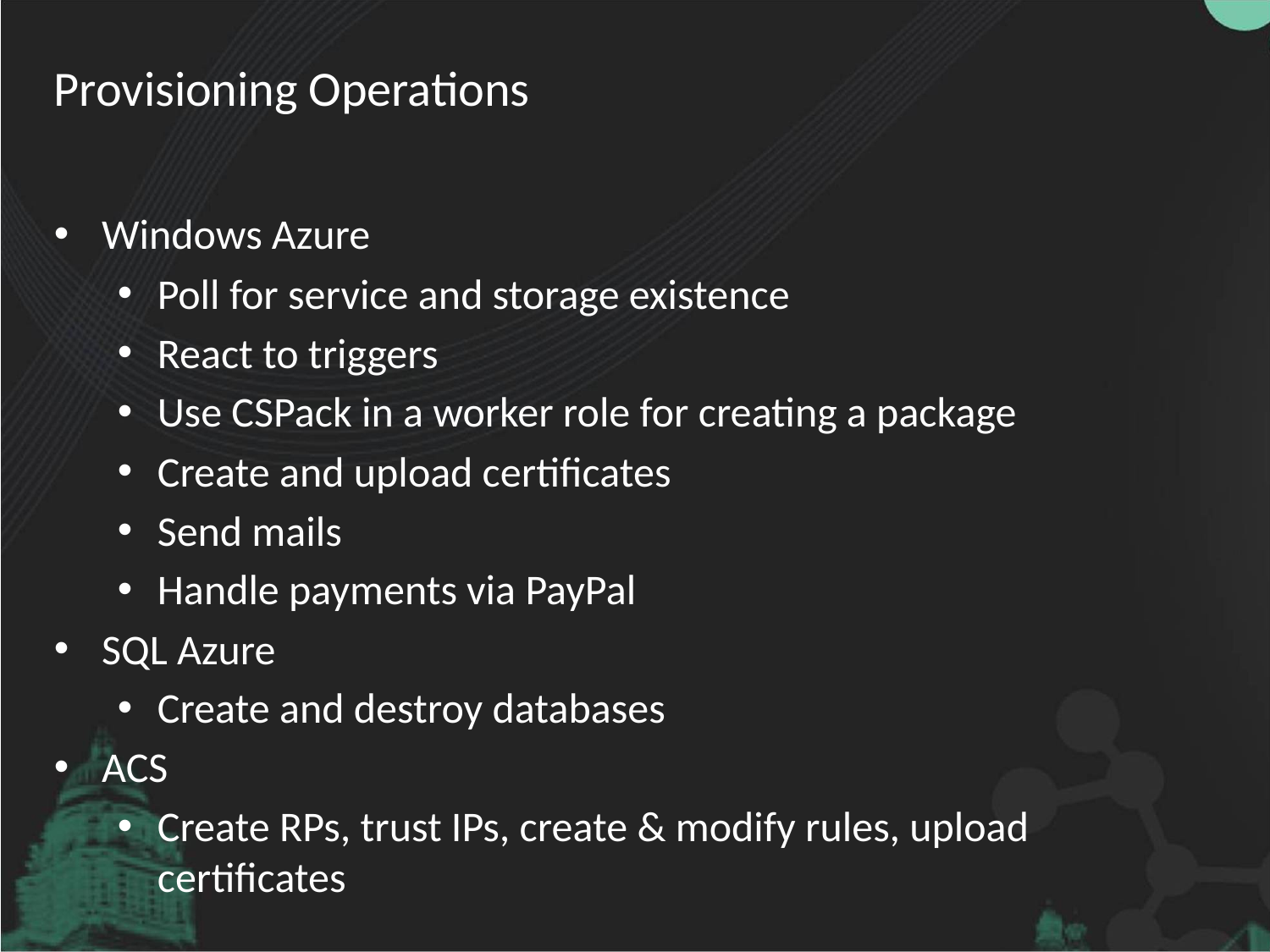

# Provisioning Operations
Windows Azure
Poll for service and storage existence
React to triggers
Use CSPack in a worker role for creating a package
Create and upload certificates
Send mails
Handle payments via PayPal
SQL Azure
Create and destroy databases
ACS
Create RPs, trust IPs, create & modify rules, upload certificates